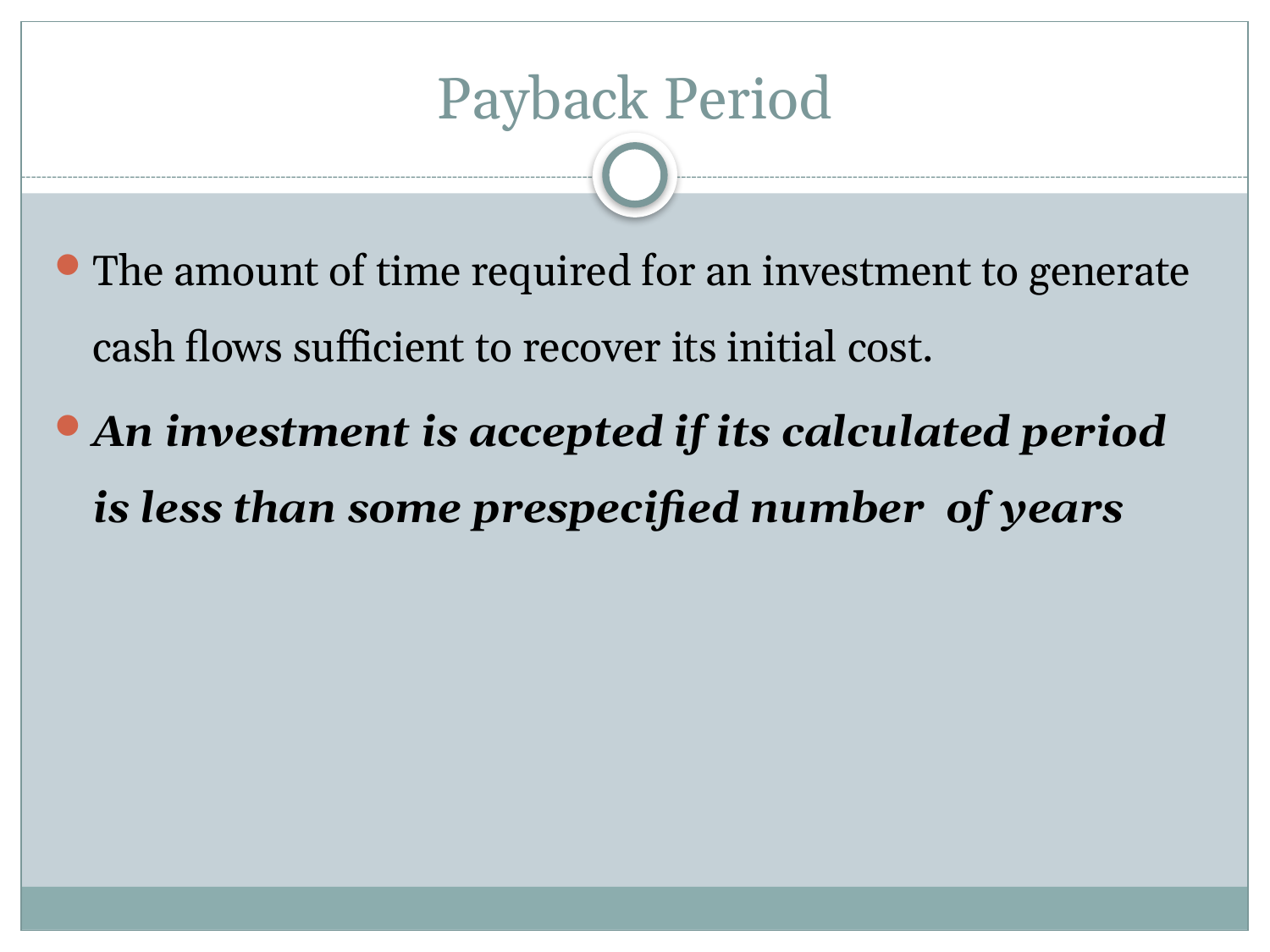

# Payback Period
The amount of time required for an investment to generate cash flows sufficient to recover its initial cost.
An investment is accepted if its calculated period is less than some prespecified number  of years